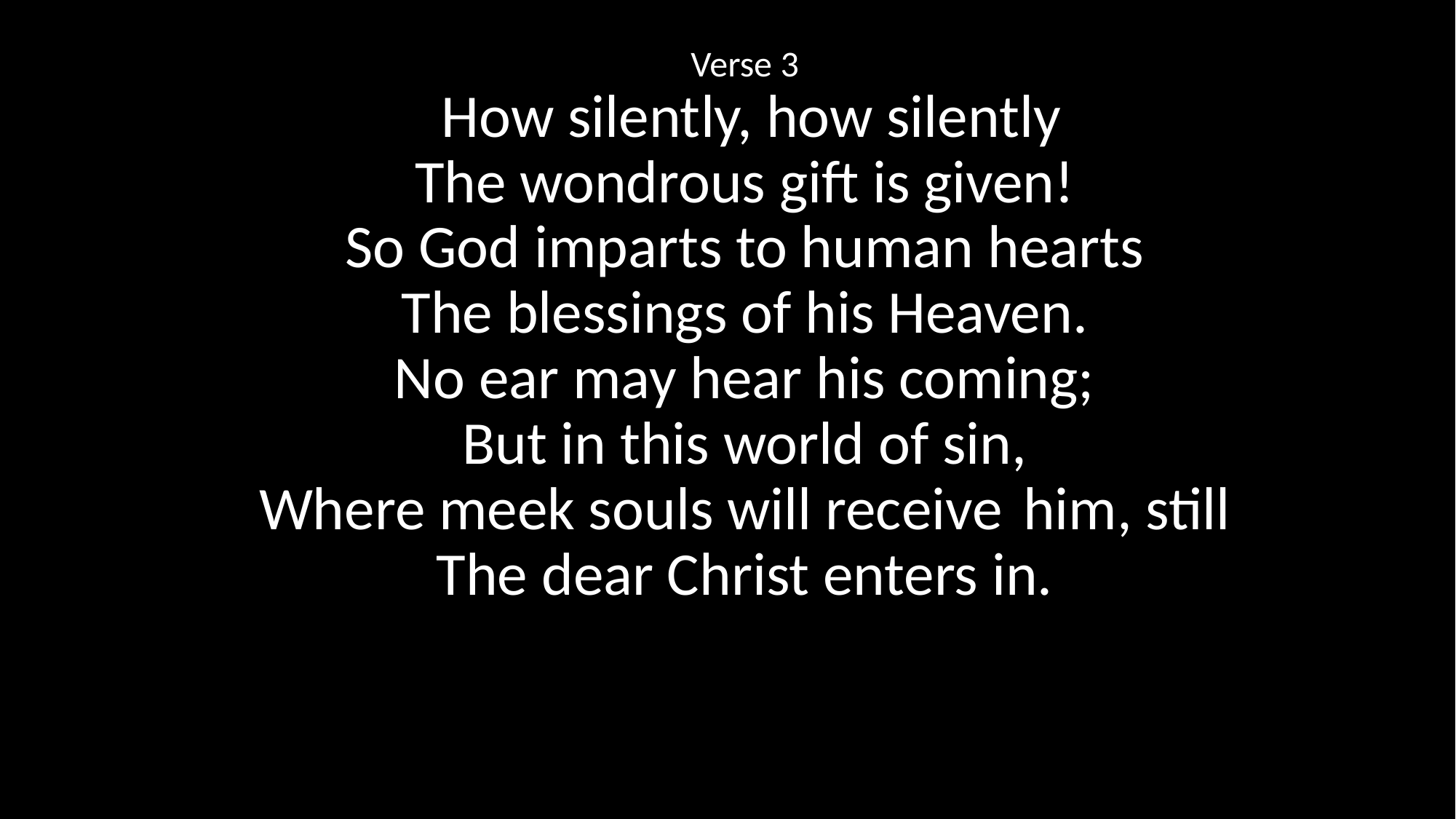

Verse 3
 How silently, how silently
The wondrous gift is given!
So God imparts to human hearts
The blessings of his Heaven.
No ear may hear his coming;
But in this world of sin,
Where meek souls will receive 	him, still
The dear Christ enters in.